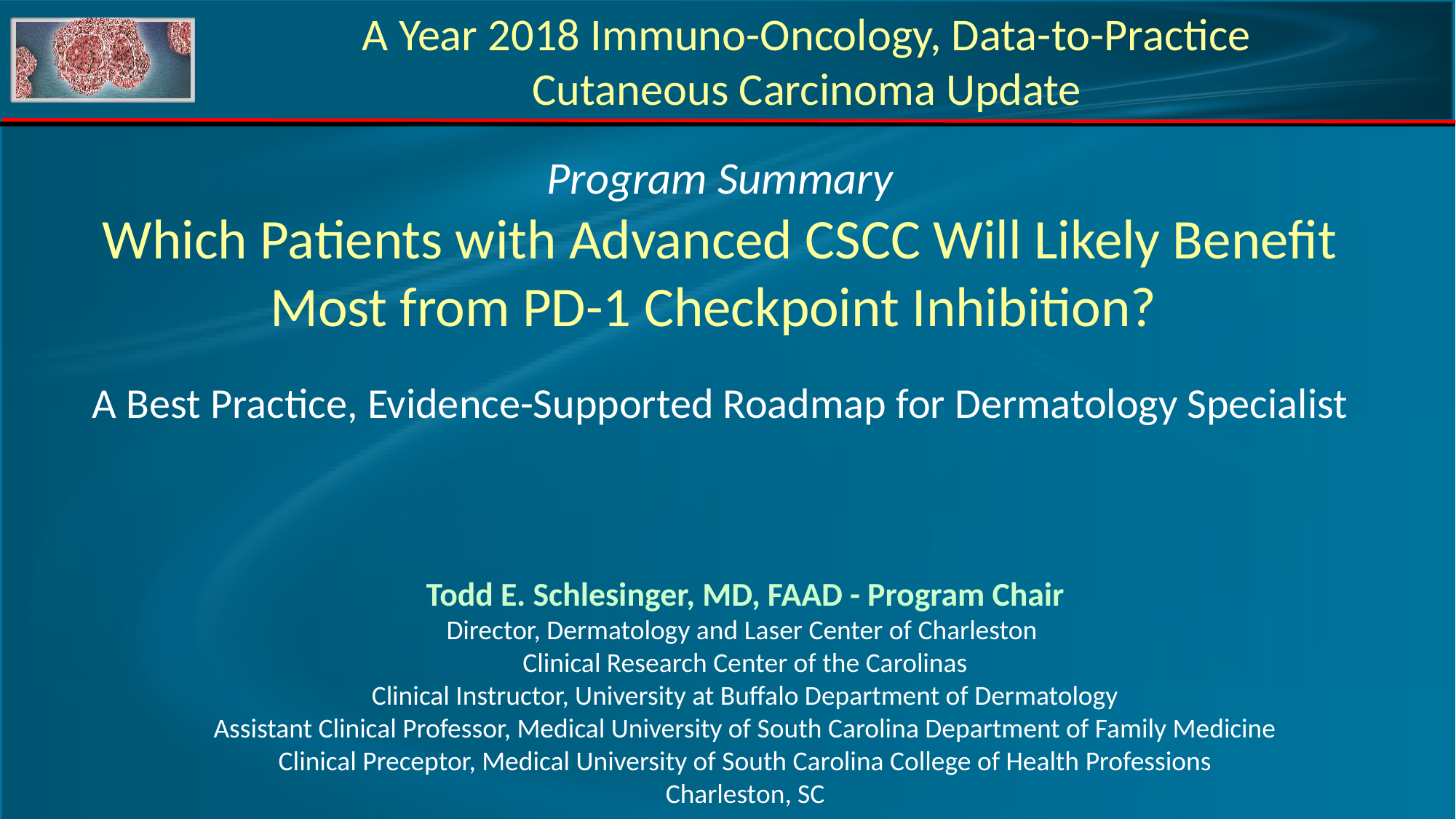

A Year 2018 Immuno-Oncology, Data-to-Practice
Cutaneous Carcinoma Update

Program Summary
Which Patients with Advanced CSCC Will Likely Benefit Most from PD-1 Checkpoint Inhibition?

A Best Practice, Evidence-Supported Roadmap for Dermatology Specialist

Todd E. Schlesinger, MD, FAAD - Program Chair
Director, Dermatology and Laser Center of Charleston
Clinical Research Center of the Carolinas
Clinical Instructor, University at Buffalo Department of Dermatology
Assistant Clinical Professor, Medical University of South Carolina Department of Family Medicine
Clinical Preceptor, Medical University of South Carolina College of Health Professions
Charleston, SC